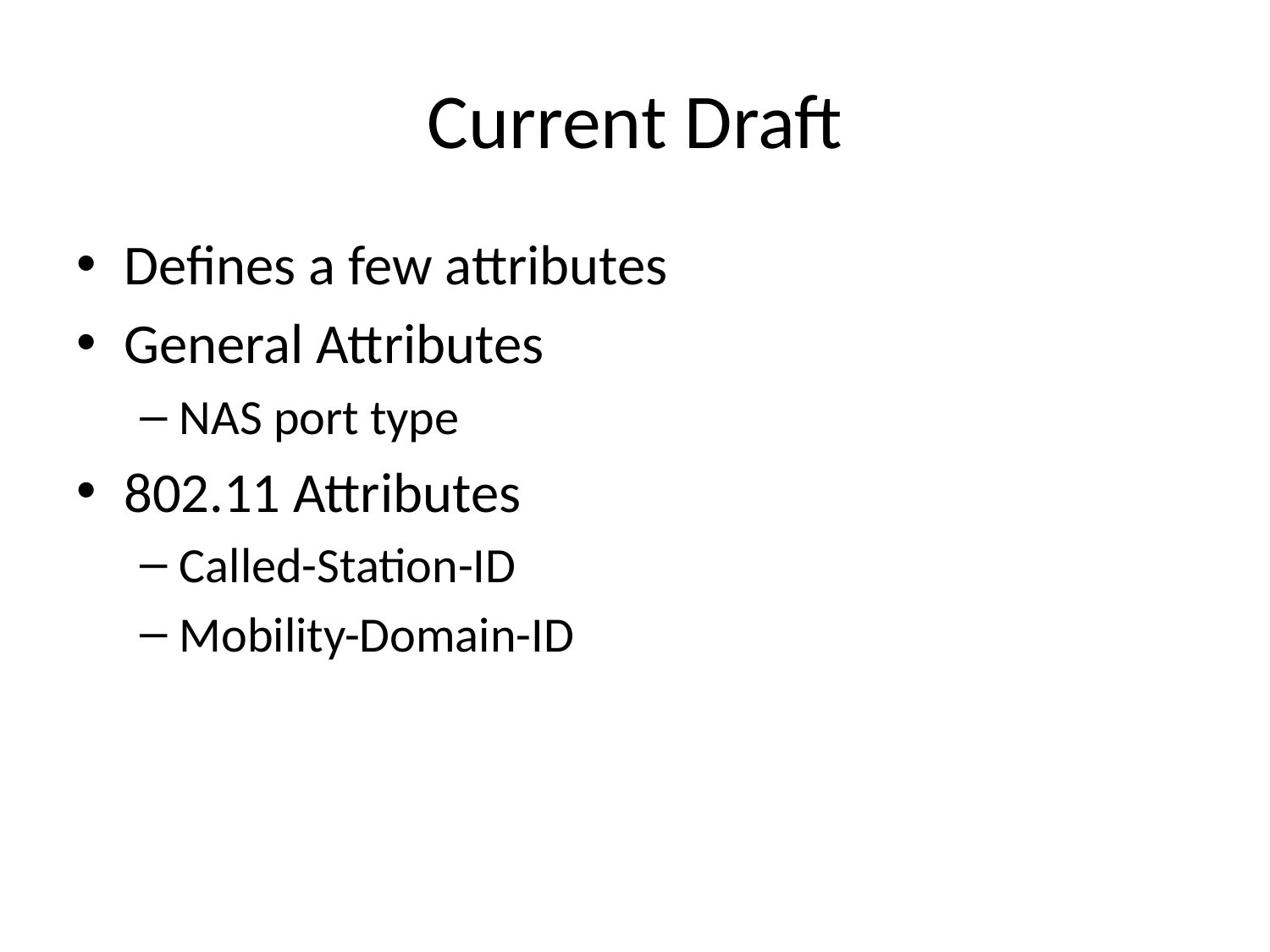

# Current Draft
Defines a few attributes
General Attributes
NAS port type
802.11 Attributes
Called-Station-ID
Mobility-Domain-ID